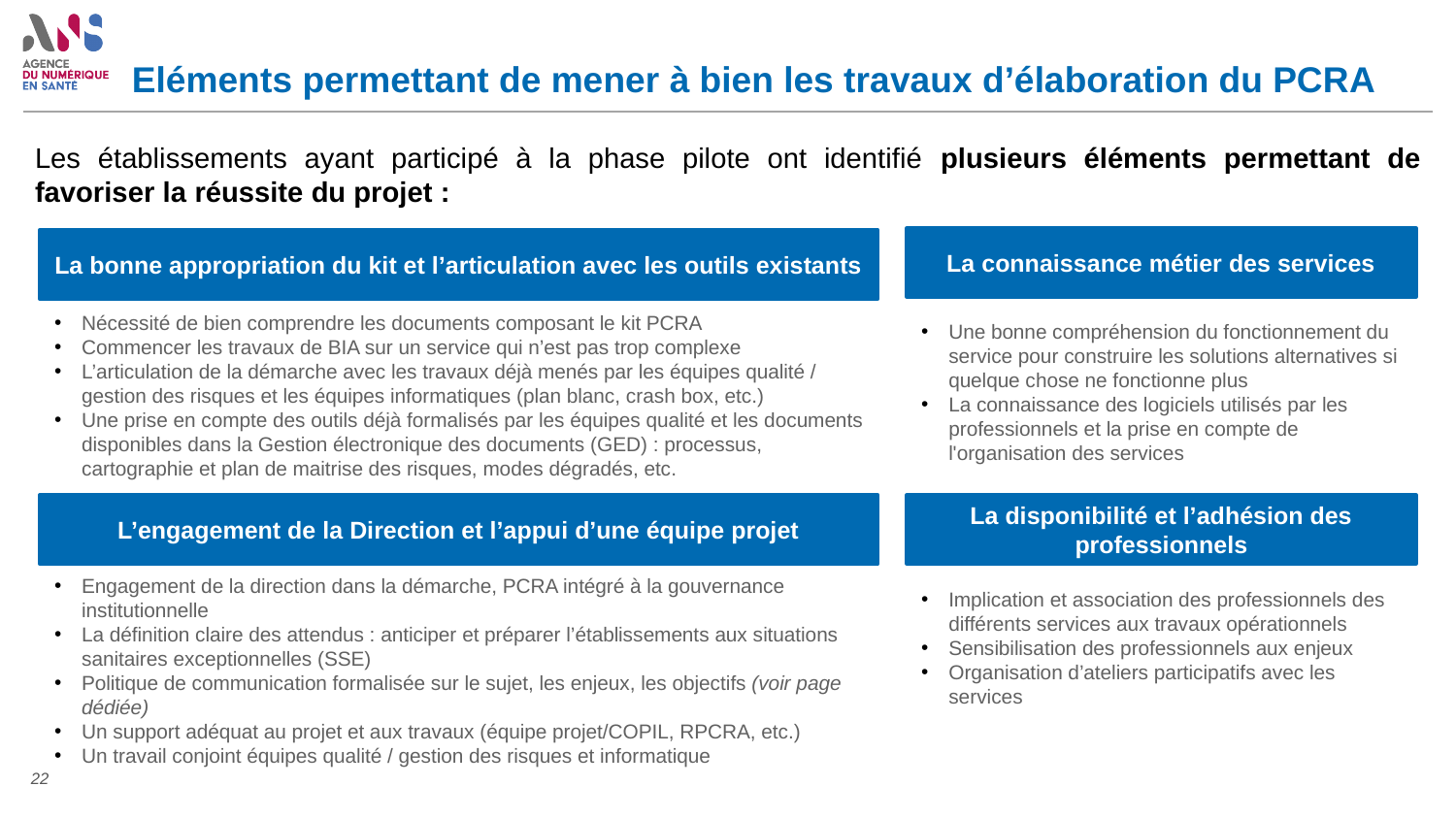

# Eléments permettant de mener à bien les travaux d’élaboration du PCRA
Les établissements ayant participé à la phase pilote ont identifié plusieurs éléments permettant de favoriser la réussite du projet :
La connaissance métier des services
La bonne appropriation du kit et l’articulation avec les outils existants
Nécessité de bien comprendre les documents composant le kit PCRA
Commencer les travaux de BIA sur un service qui n’est pas trop complexe
L’articulation de la démarche avec les travaux déjà menés par les équipes qualité / gestion des risques et les équipes informatiques (plan blanc, crash box, etc.)
Une prise en compte des outils déjà formalisés par les équipes qualité et les documents disponibles dans la Gestion électronique des documents (GED) : processus, cartographie et plan de maitrise des risques, modes dégradés, etc.
Une bonne compréhension du fonctionnement du service pour construire les solutions alternatives si quelque chose ne fonctionne plus
La connaissance des logiciels utilisés par les professionnels et la prise en compte de l'organisation des services
La disponibilité et l’adhésion des professionnels
L’engagement de la Direction et l’appui d’une équipe projet
Engagement de la direction dans la démarche, PCRA intégré à la gouvernance institutionnelle
La définition claire des attendus : anticiper et préparer l’établissements aux situations sanitaires exceptionnelles (SSE)
Politique de communication formalisée sur le sujet, les enjeux, les objectifs (voir page dédiée)
Un support adéquat au projet et aux travaux (équipe projet/COPIL, RPCRA, etc.)
Un travail conjoint équipes qualité / gestion des risques et informatique
Implication et association des professionnels des différents services aux travaux opérationnels
Sensibilisation des professionnels aux enjeux
Organisation d’ateliers participatifs avec les services
22